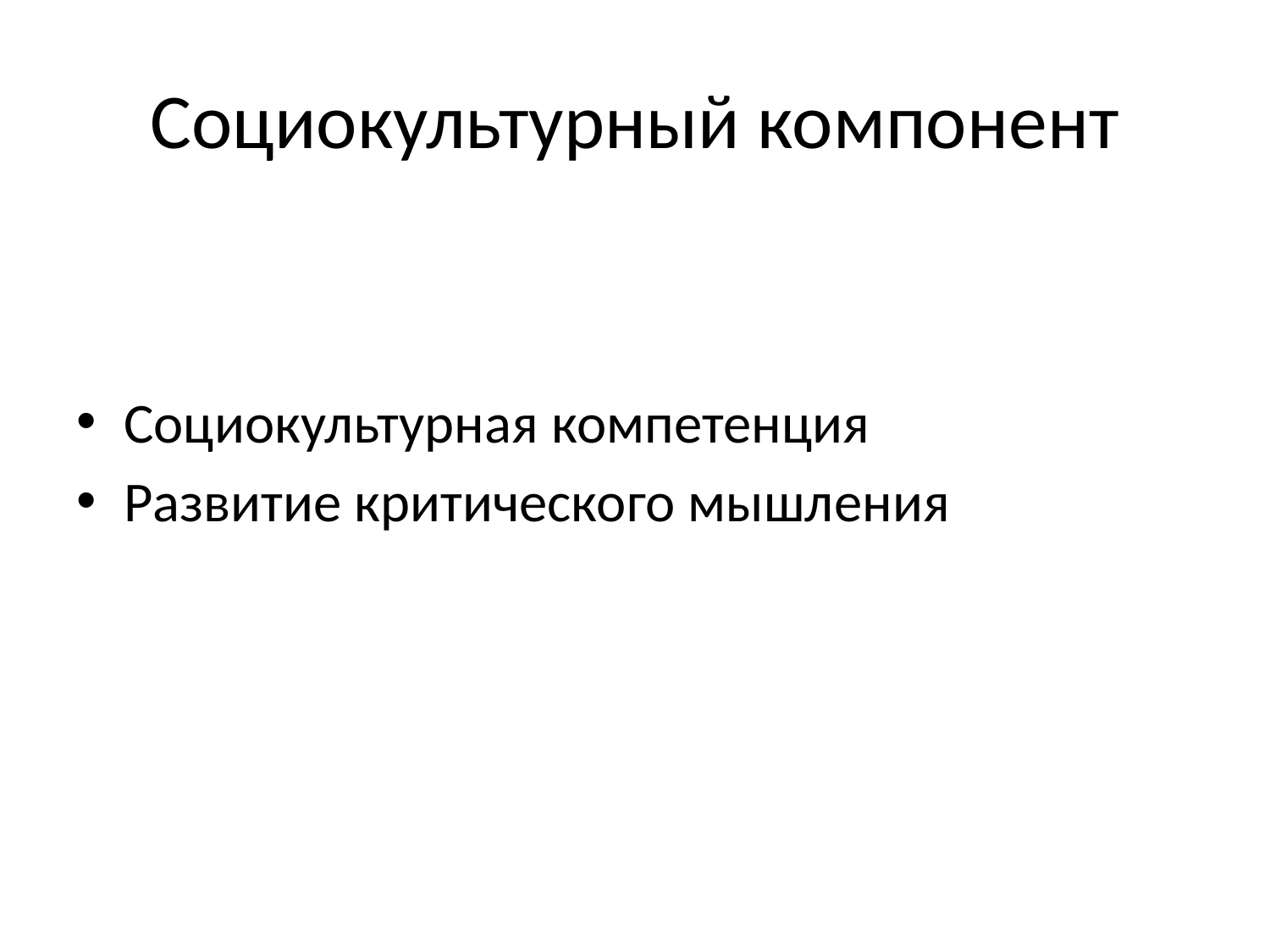

# Социокультурный компонент

Социокультурная компетенция
Развитие критического мышления